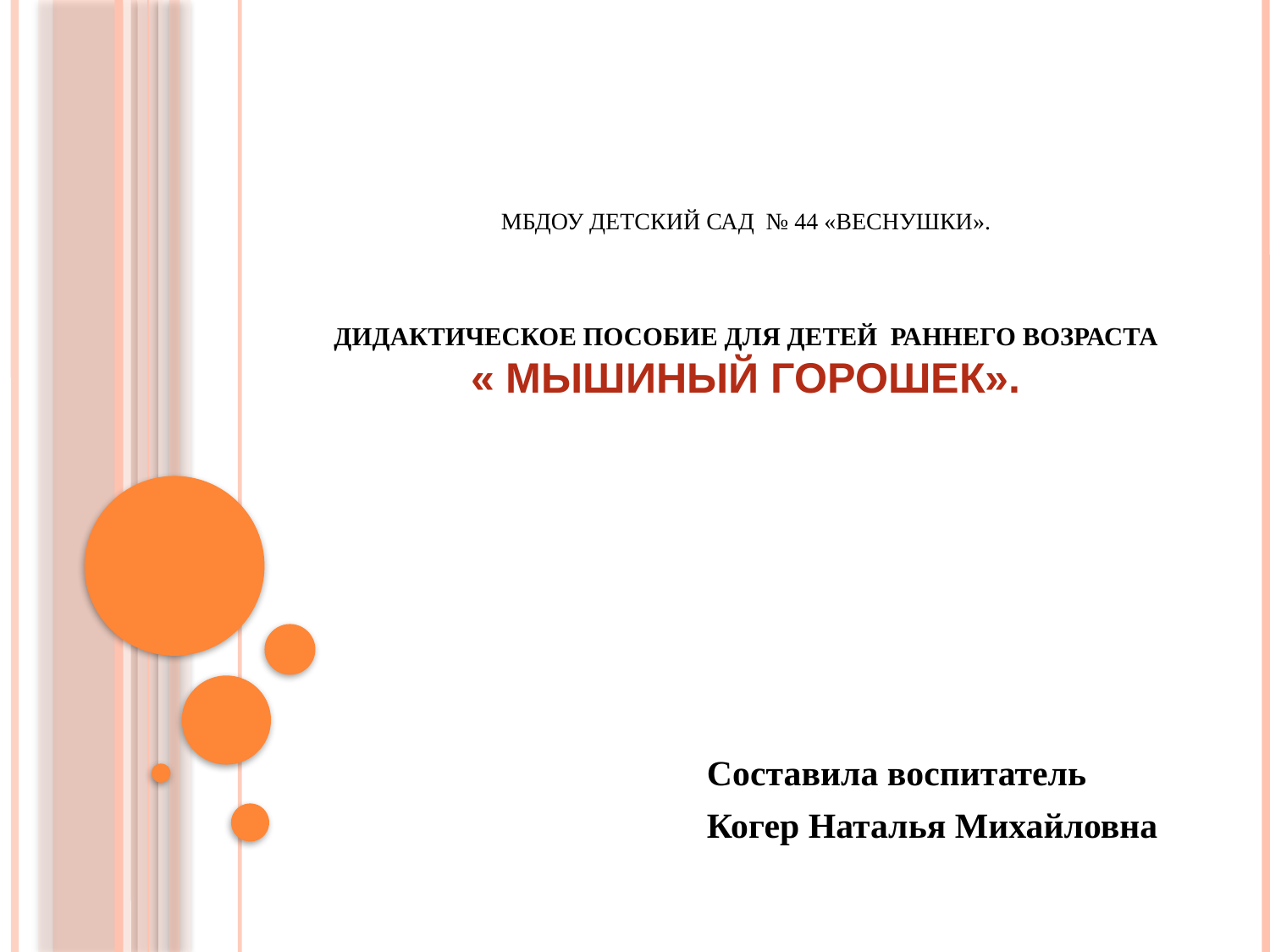

# МБДОУ детский сад  № 44 «Веснушки». Дидактическое пособие для детей  раннего возраста « Мышиный горошек».
Составила воспитатель
Когер Наталья Михайловна